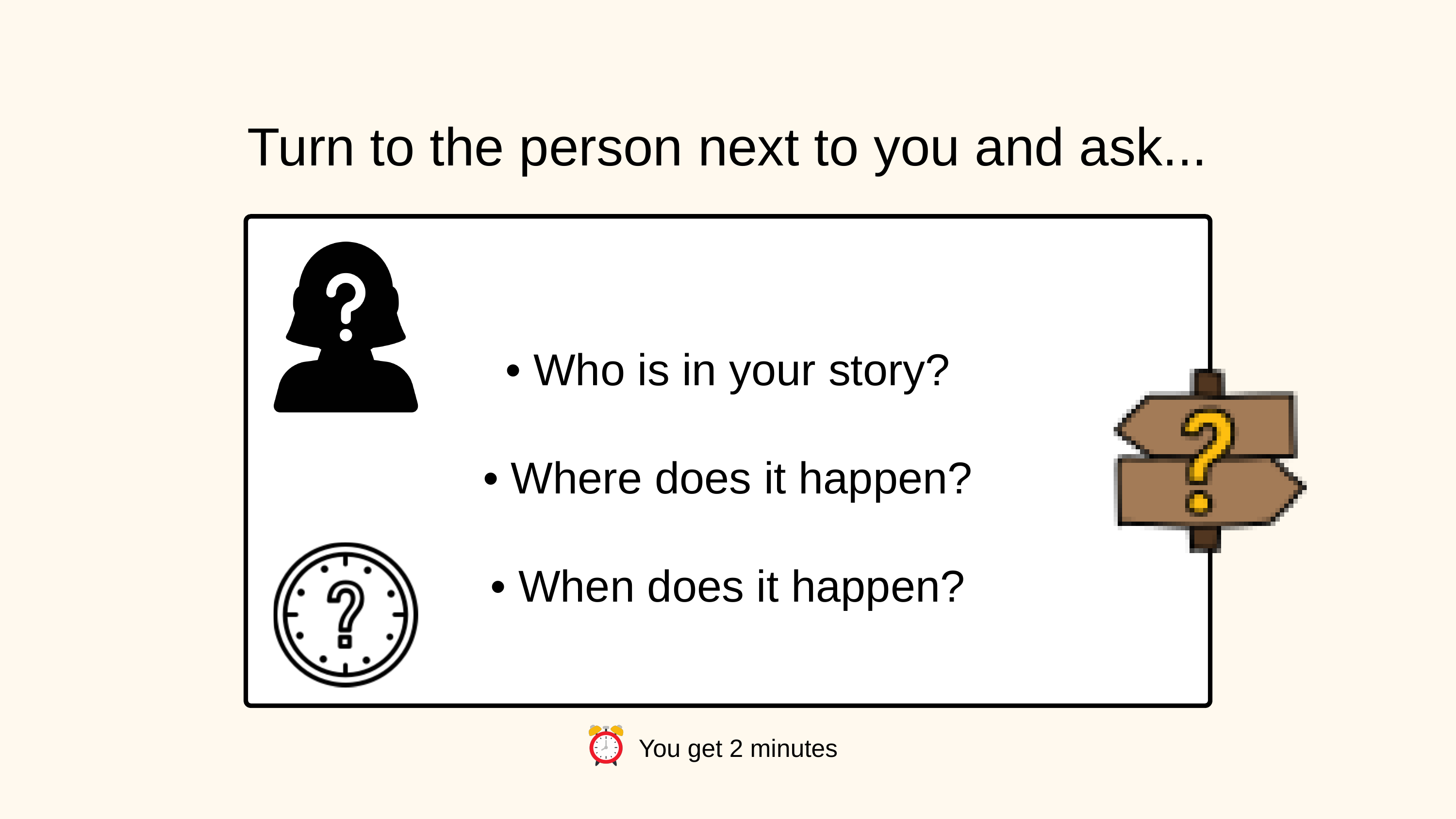

Turn to the person next to you and ask...

• Who is in your story?
• Where does it happen?
• When does it happen?

You get 2 minutes